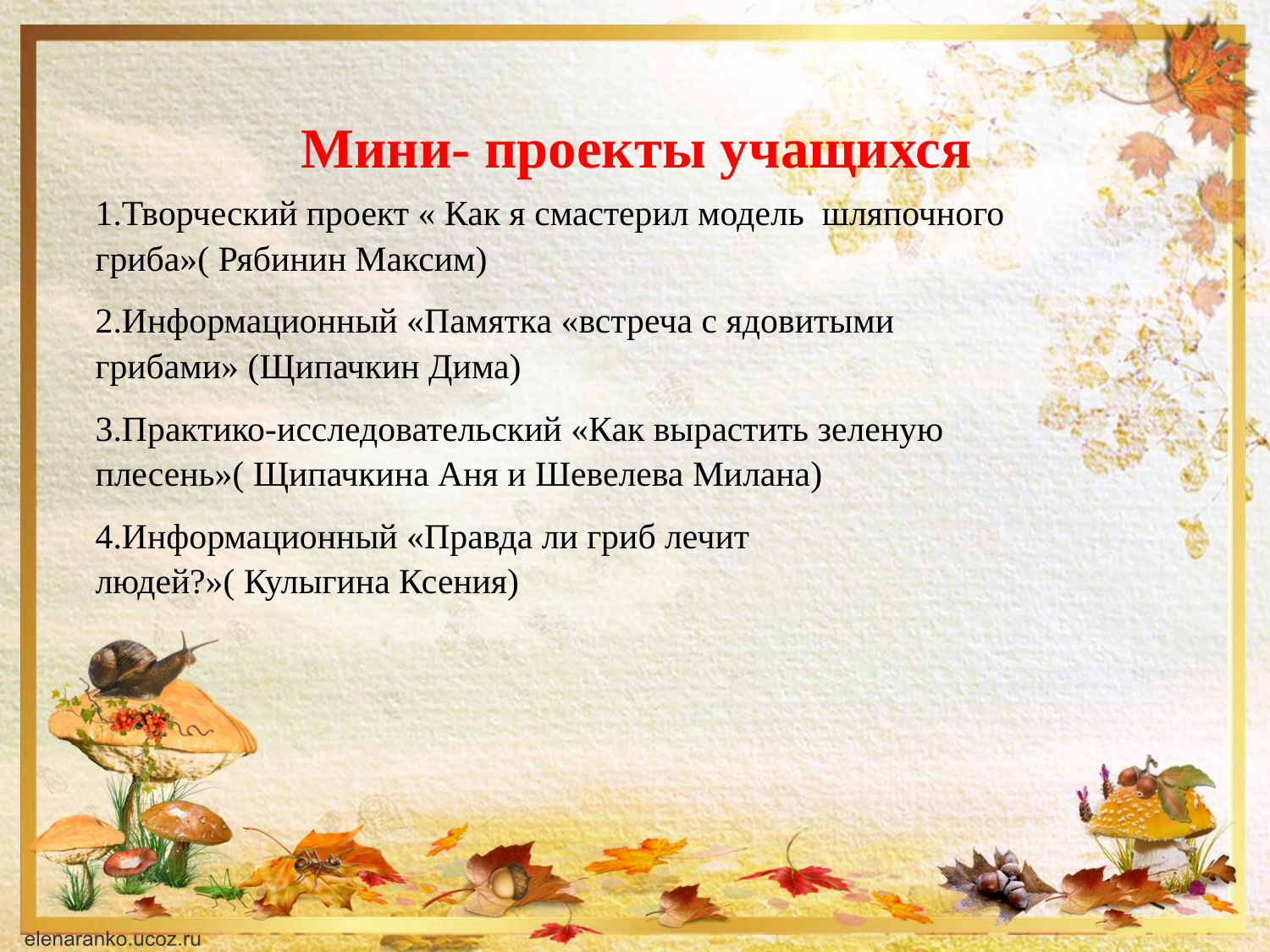

# Мини- проекты учащихся
| 1.Творческий проект « Как я смастерил модель шляпочного гриба»( Рябинин Максим) 2.Информационный «Памятка «встреча с ядовитыми грибами» (Щипачкин Дима) 3.Практико-исследовательский «Как вырастить зеленую плесень»( Щипачкина Аня и Шевелева Милана) 4.Информационный «Правда ли гриб лечит людей?»( Кулыгина Ксения) |
| --- |